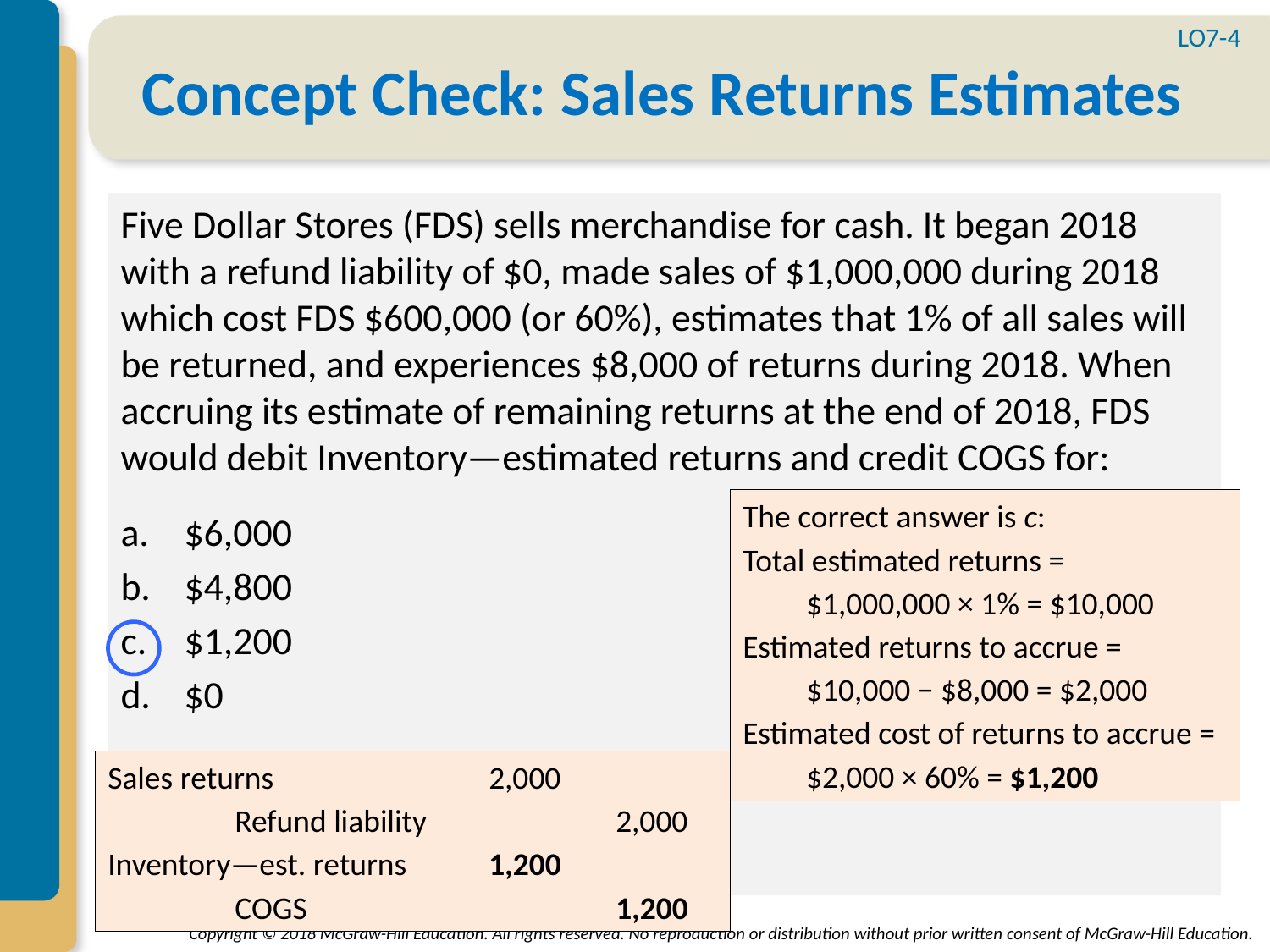

LO7-4
# Concept Check: Sales Returns Estimates
Five Dollar Stores (FDS) sells merchandise for cash. It began 2018 with a refund liability of $0, made sales of $1,000,000 during 2018 which cost FDS $600,000 (or 60%), estimates that 1% of all sales will be returned, and experiences $8,000 of returns during 2018. When accruing its estimate of remaining returns at the end of 2018, FDS would debit Inventory—estimated returns and credit COGS for:
$6,000
$4,800
$1,200
$0
The correct answer is c:
Total estimated returns =
	$1,000,000 × 1% = $10,000
Estimated returns to accrue =
	$10,000 − $8,000 = $2,000
Estimated cost of returns to accrue =
	$2,000 × 60% = $1,200

Sales returns		2,000
	Refund liability		2,000
Inventory—est. returns	1,200
	COGS			1,200